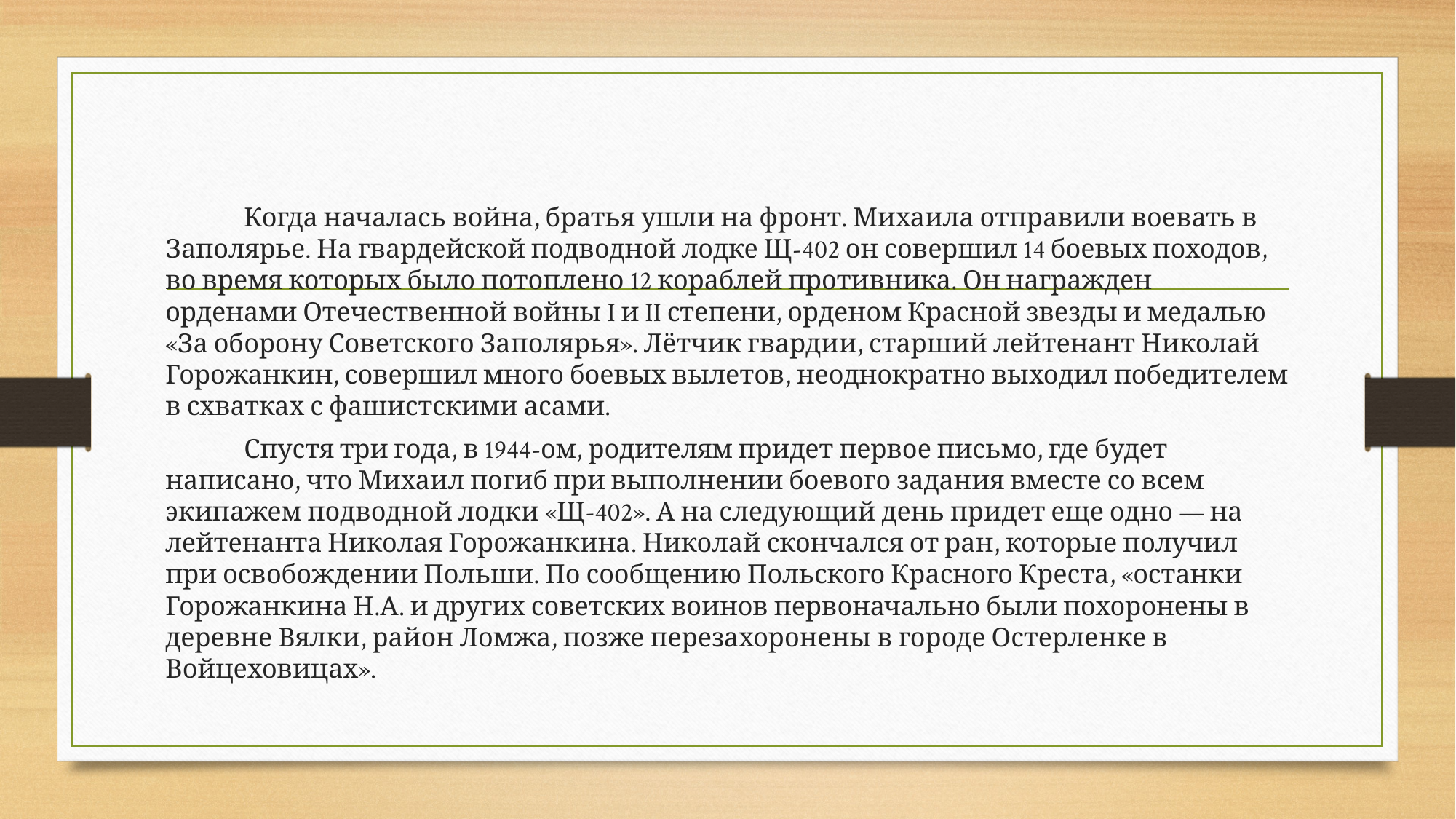

#
	Когда началась война, братья ушли на фронт. Михаила отправили воевать в Заполярье. На гвардейской подводной лодке Щ-402 он совершил 14 боевых походов, во время которых было потоплено 12 кораблей противника. Он награжден орденами Отечественной войны I и II степени, орденом Красной звезды и медалью «За оборону Советского Заполярья». Лётчик гвардии, старший лейтенант Николай Горожанкин, совершил много боевых вылетов, неоднократно выходил победителем в схватках с фашистскими асами.
	Спустя три года, в 1944-ом, родителям придет первое письмо, где будет написано, что Михаил погиб при выполнении боевого задания вместе со всем экипажем подводной лодки «Щ-402». А на следующий день придет еще одно — на лейтенанта Николая Горожанкина. Николай скончался от ран, которые получил при освобождении Польши. По сообщению Польского Красного Креста, «останки Горожанкина Н.А. и других советских воинов первоначально были похоронены в деревне Вялки, район Ломжа, позже перезахоронены в городе Остерленке в Войцеховицах».